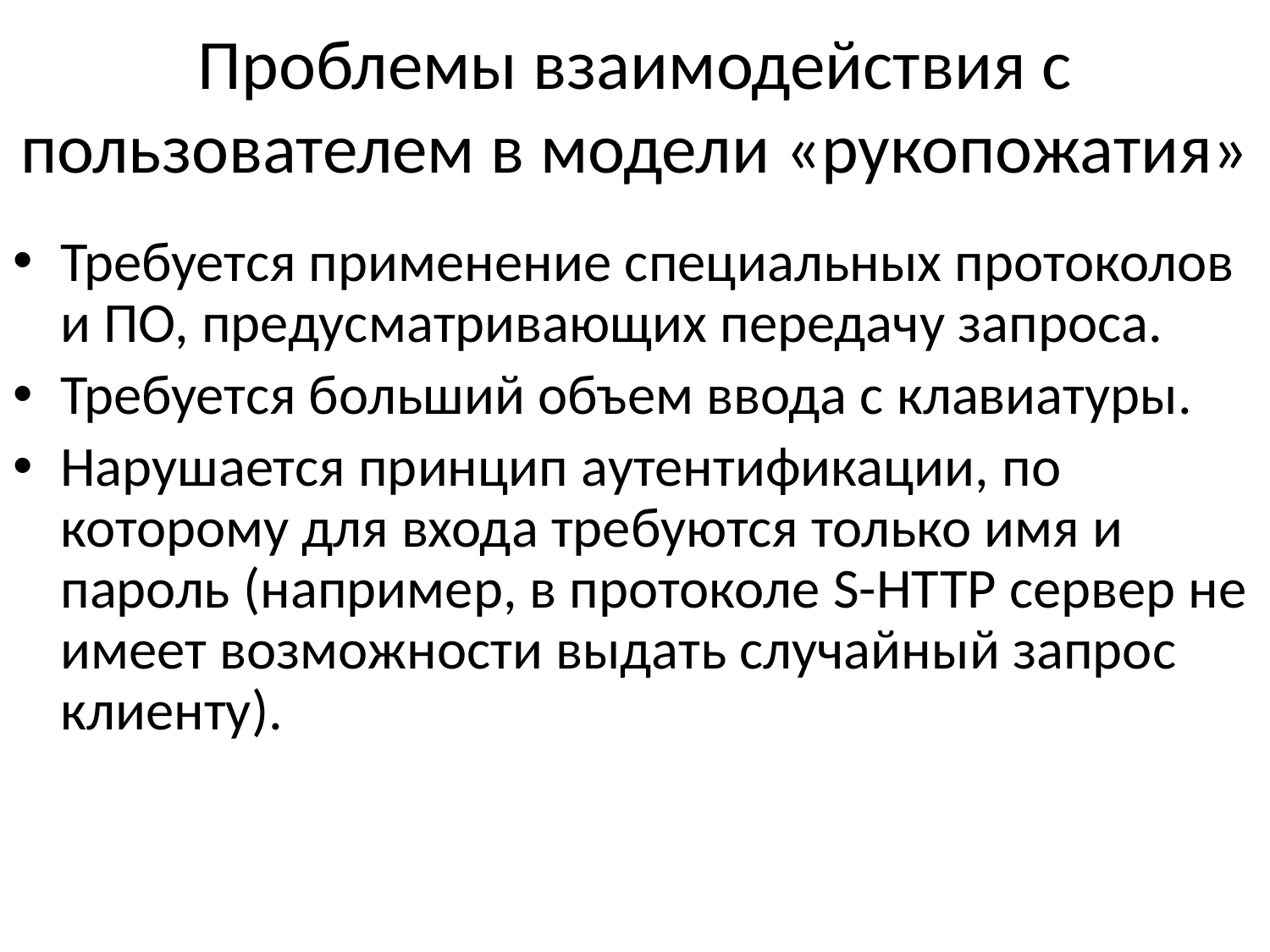

# Проблемы взаимодействия с пользователем в модели «рукопожатия»
Требуется применение специальных протоколов и ПО, предусматривающих передачу запроса.
Требуется больший объем ввода с клавиатуры.
Нарушается принцип аутентификации, по которому для входа требуются только имя и пароль (например, в протоколе S-HTTP сервер не имеет возможности выдать случайный запрос клиенту).